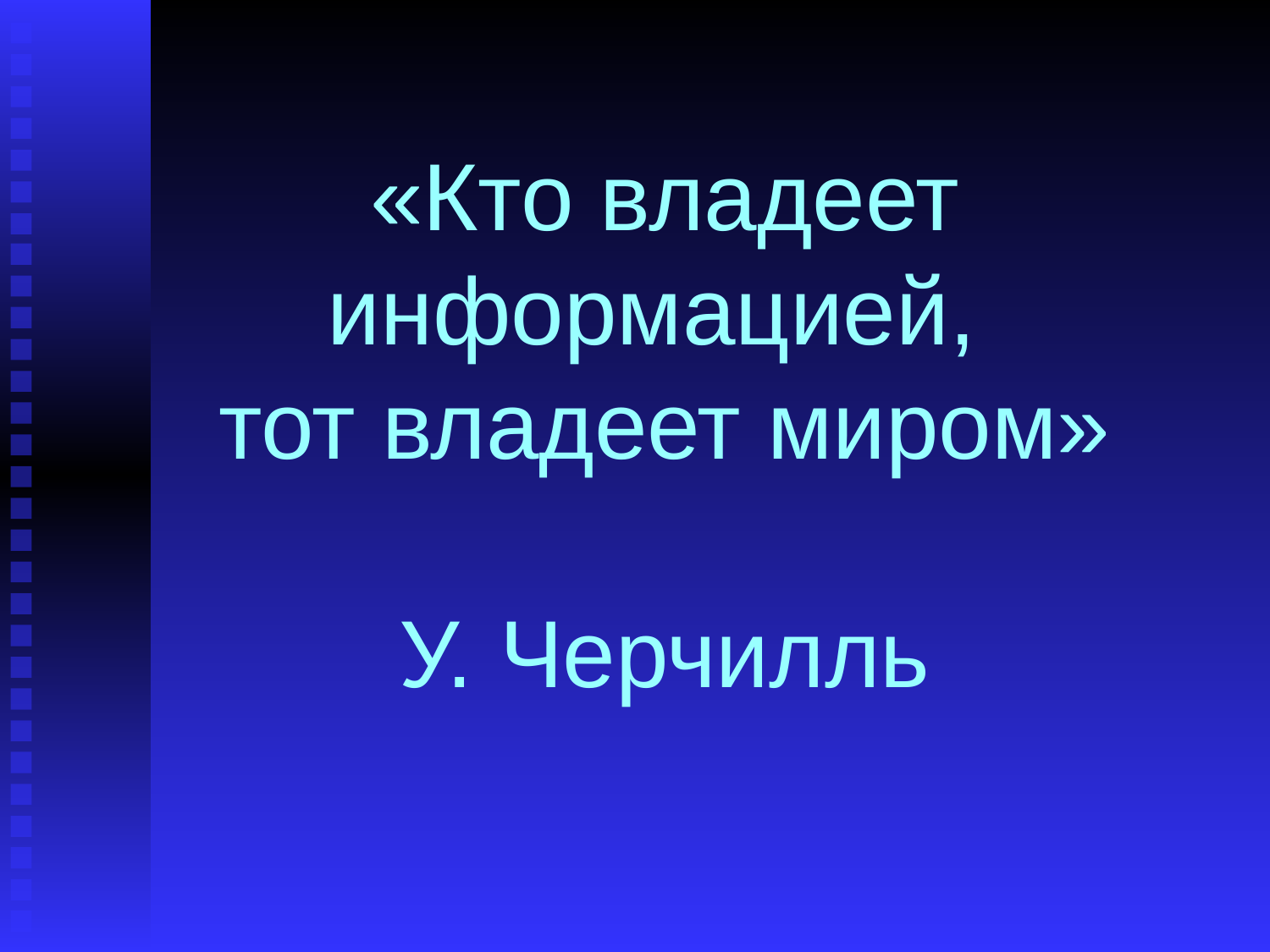

«Кто владеет информацией,
тот владеет миром»

У. Черчилль